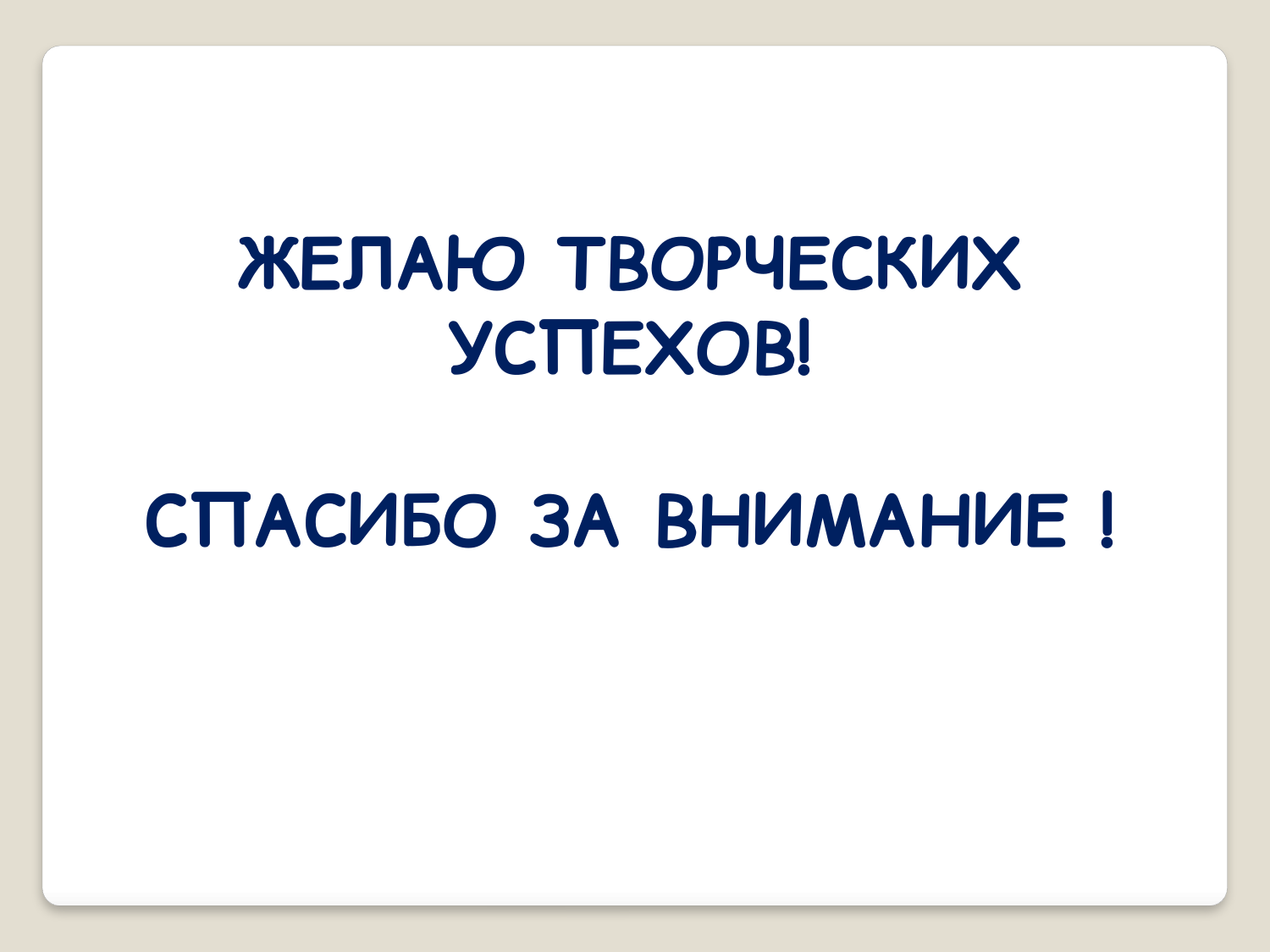

ЖЕЛАЮ ТВОРЧЕСКИХ УСПЕХОВ!

СПАСИБО ЗА ВНИМАНИЕ !